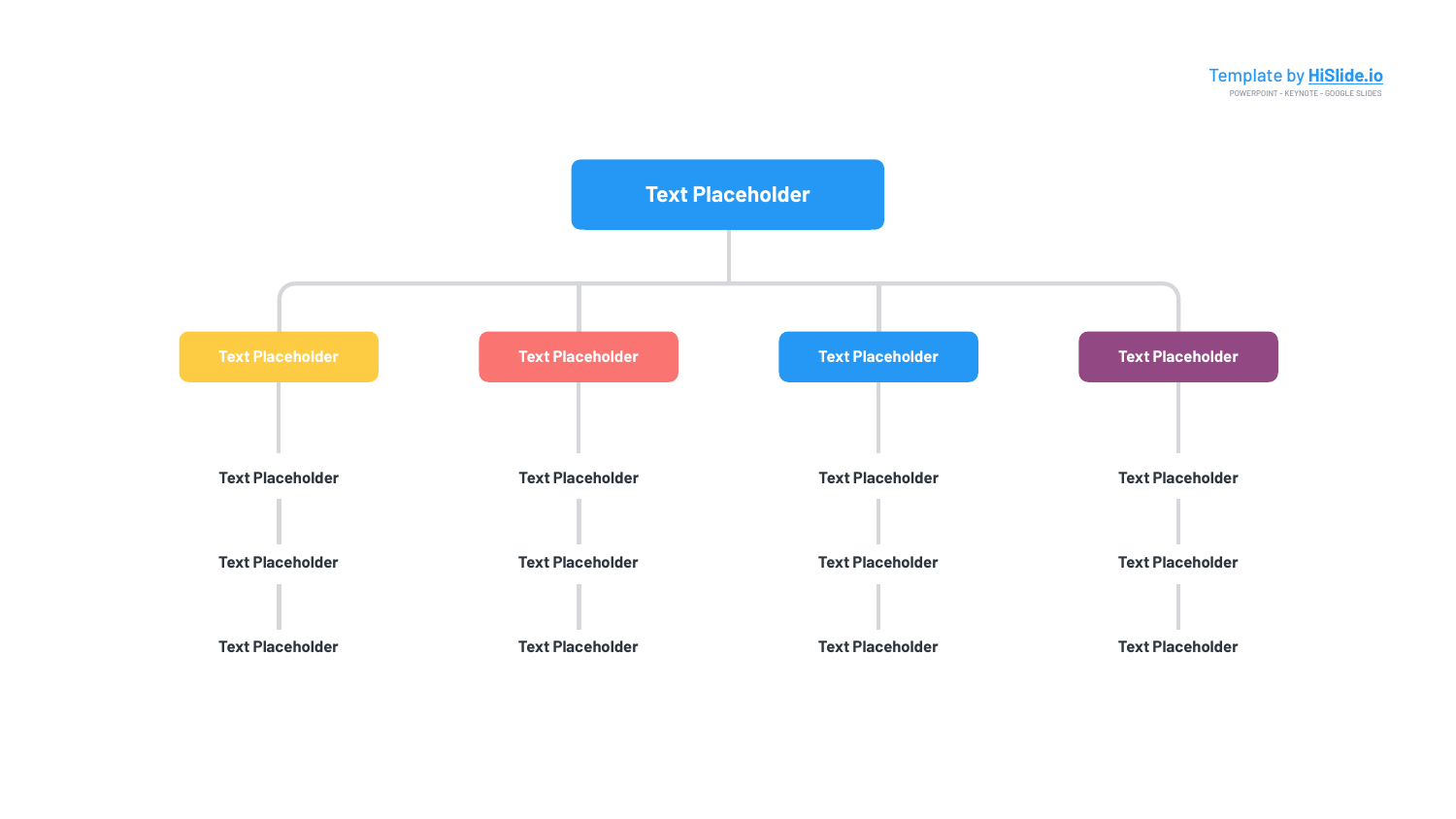

Template by HiSlide.io
POWERPOINT - KEYNOTE - GOOGLE SLIDES

Text Placeholder

Text Placeholder
Text Placeholder
Text Placeholder
Text Placeholder
Text Placeholder
Text Placeholder
Text Placeholder
Text Placeholder
Text Placeholder
Text Placeholder
Text Placeholder
Text Placeholder
Text Placeholder
Text Placeholder
Text Placeholder
Text Placeholder